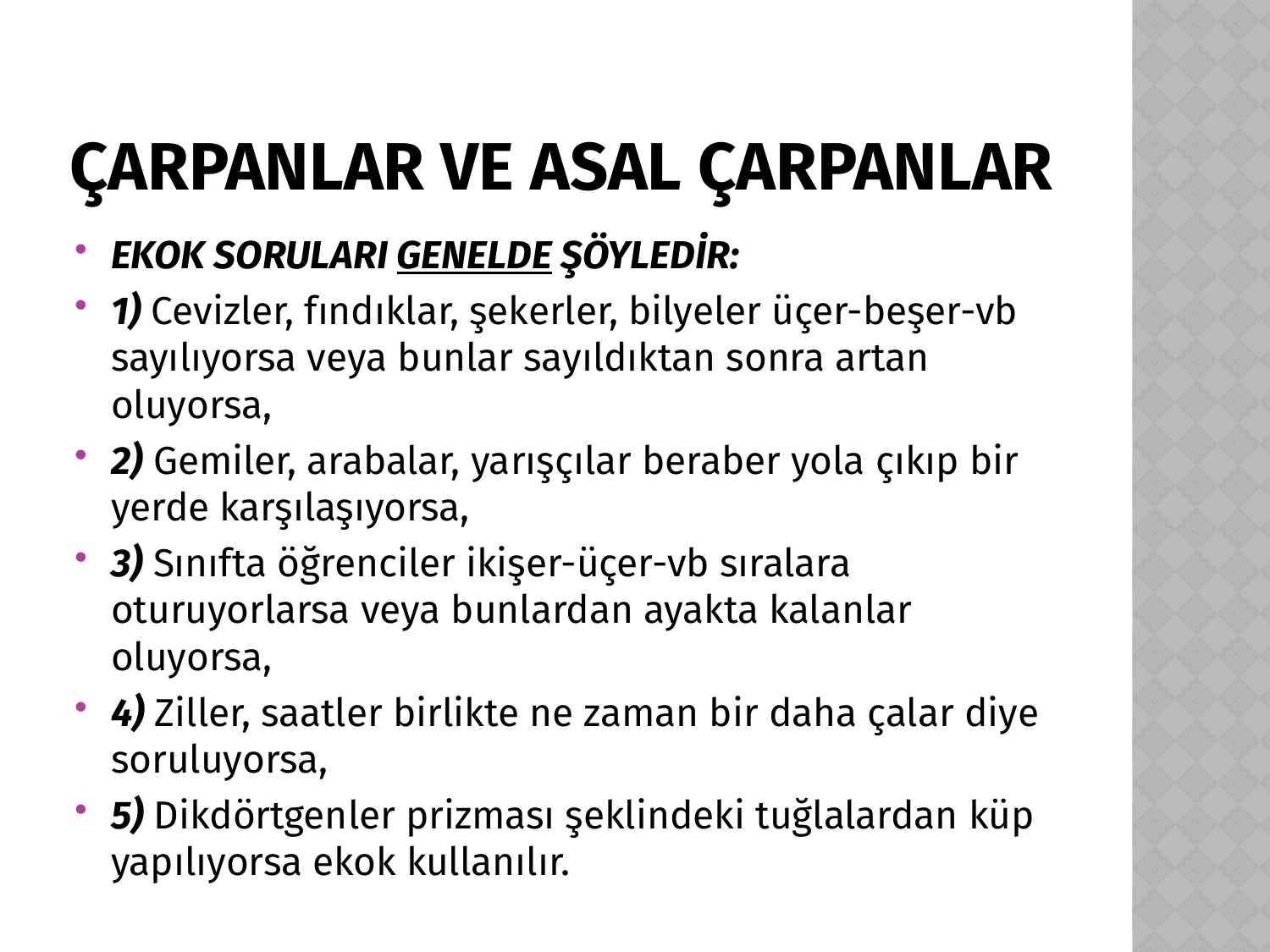

# Çarpanlar ve asal çarpanlar
EKOK SORULARI GENELDE ŞÖYLEDİR:
1) Cevizler, fındıklar, şekerler, bilyeler üçer-beşer-vb sayılıyorsa veya bunlar sayıldıktan sonra artan oluyorsa,
2) Gemiler, arabalar, yarışçılar beraber yola çıkıp bir yerde karşılaşıyorsa,
3) Sınıfta öğrenciler ikişer-üçer-vb sıralara oturuyorlarsa veya bunlardan ayakta kalanlar oluyorsa,
4) Ziller, saatler birlikte ne zaman bir daha çalar diye soruluyorsa,
5) Dikdörtgenler prizması şeklindeki tuğlalardan küp yapılıyorsa ekok kullanılır.